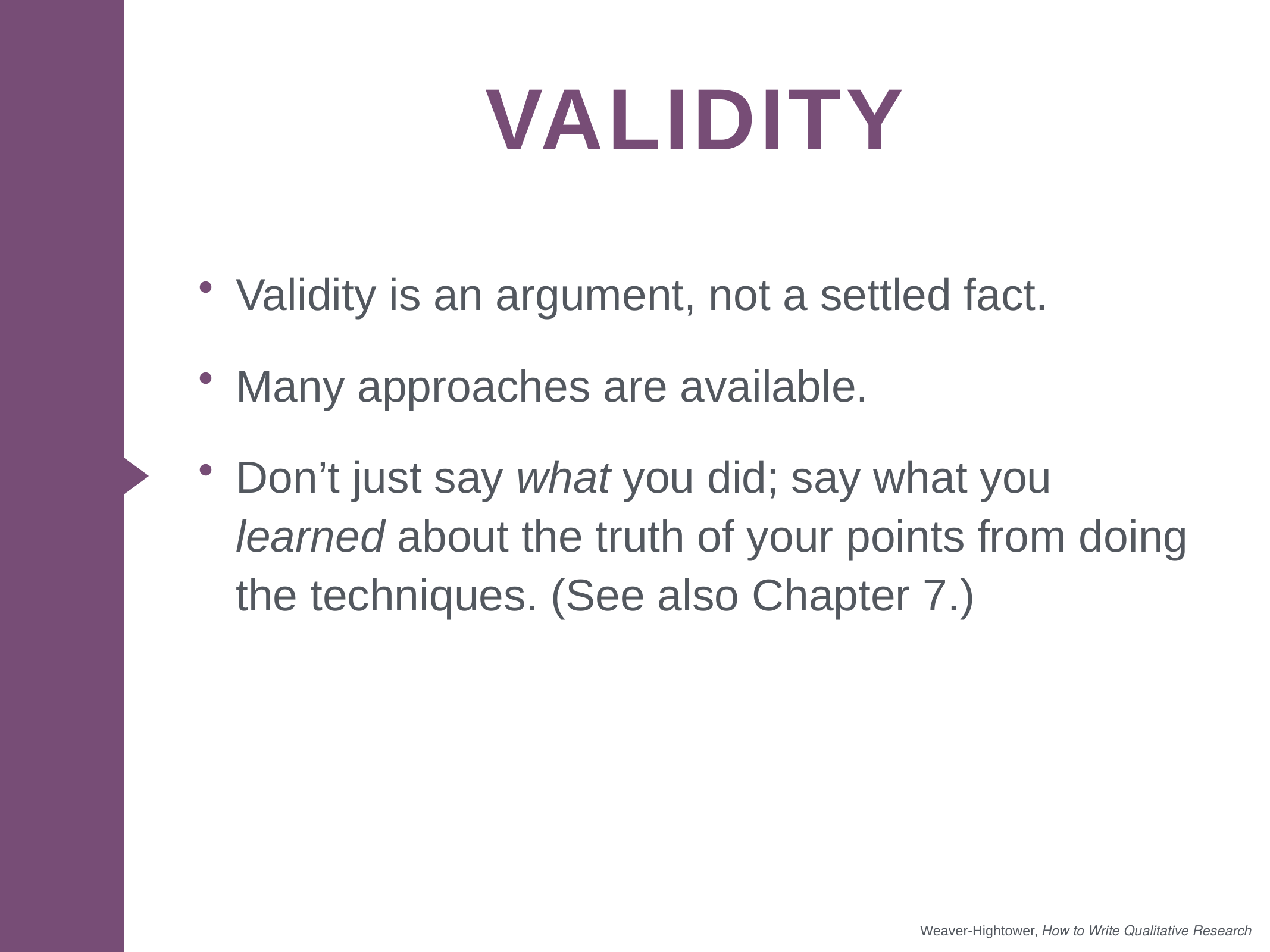

# Validity
Validity is an argument, not a settled fact.
Many approaches are available.
Don’t just say what you did; say what you learned about the truth of your points from doing the techniques. (See also Chapter 7.)